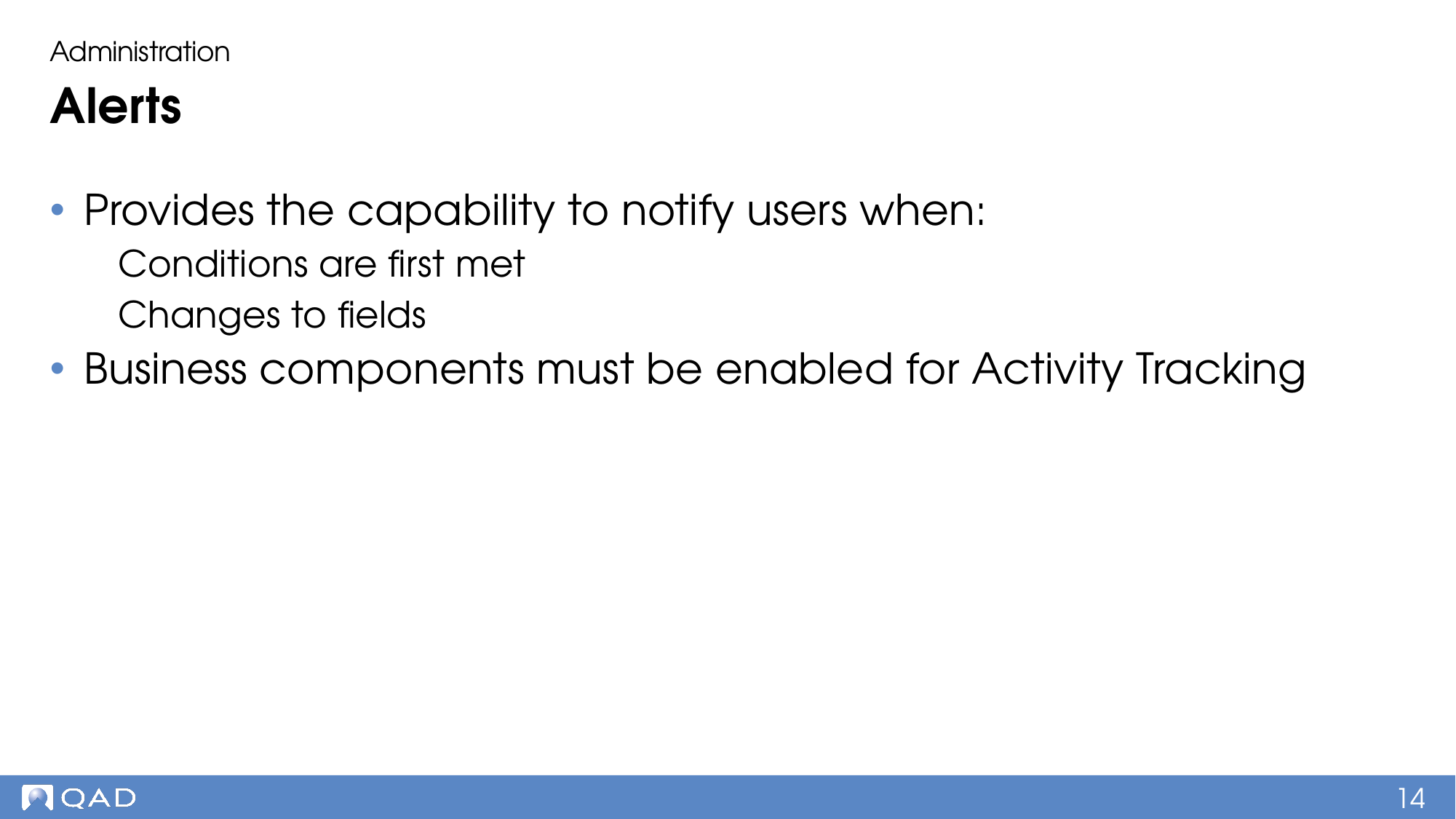

Administration
# Alerts
Provides the capability to notify users when:
Conditions are first met
Changes to fields
Business components must be enabled for Activity Tracking

14